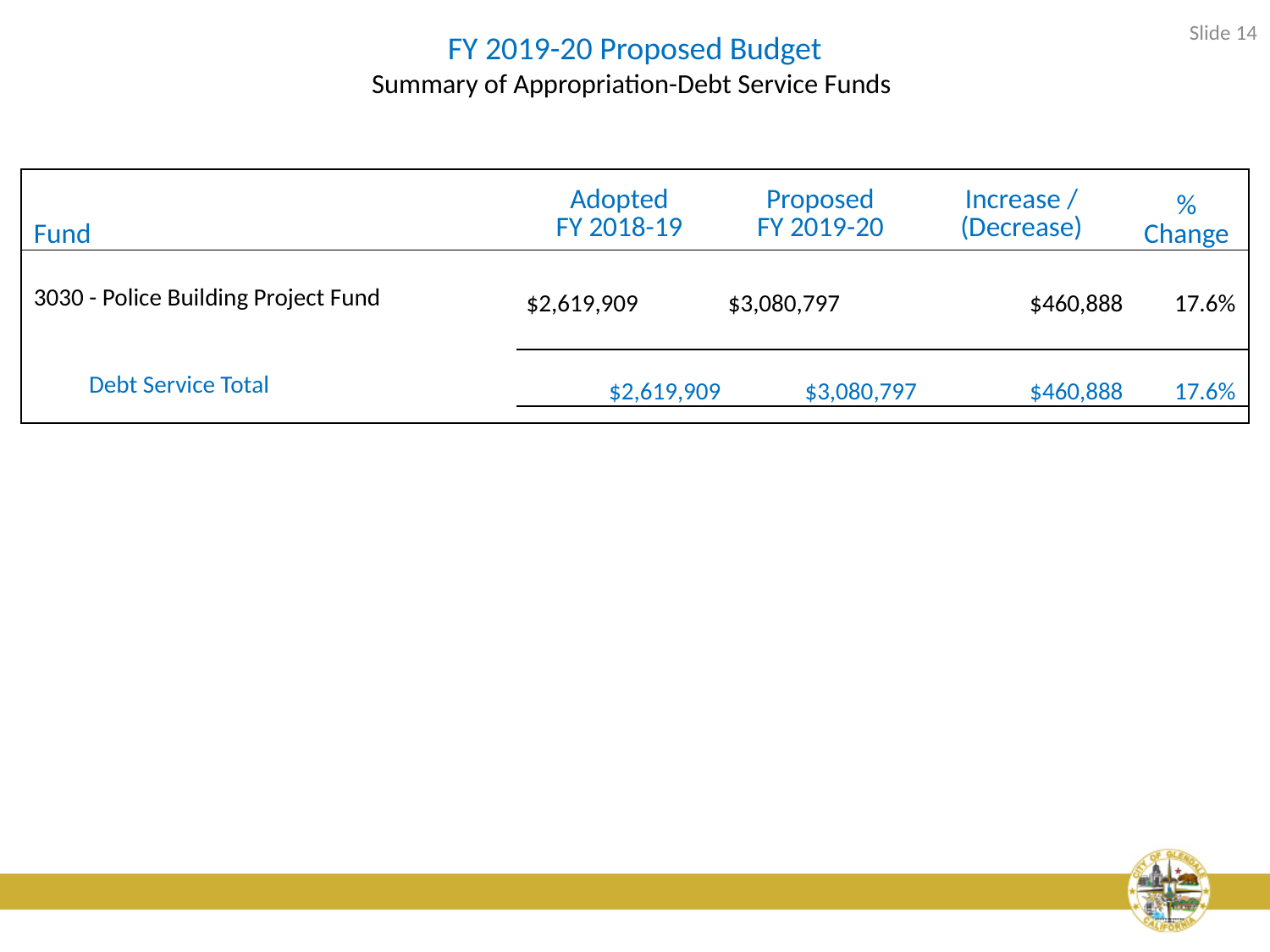

Slide 14
# FY 2019-20 Proposed Budget Summary of Appropriation-Debt Service Funds
| Fund | Adopted FY 2018-19 | Proposed FY 2019-20 | Increase / (Decrease) | % Change |
| --- | --- | --- | --- | --- |
| 3030 - Police Building Project Fund | $2,619,909 | $3,080,797 | $460,888 | 17.6% |
|  |  |  |  |  |
| Debt Service Total | $2,619,909 | $3,080,797 | $460,888 | 17.6% |
|  |  |  |  |  |